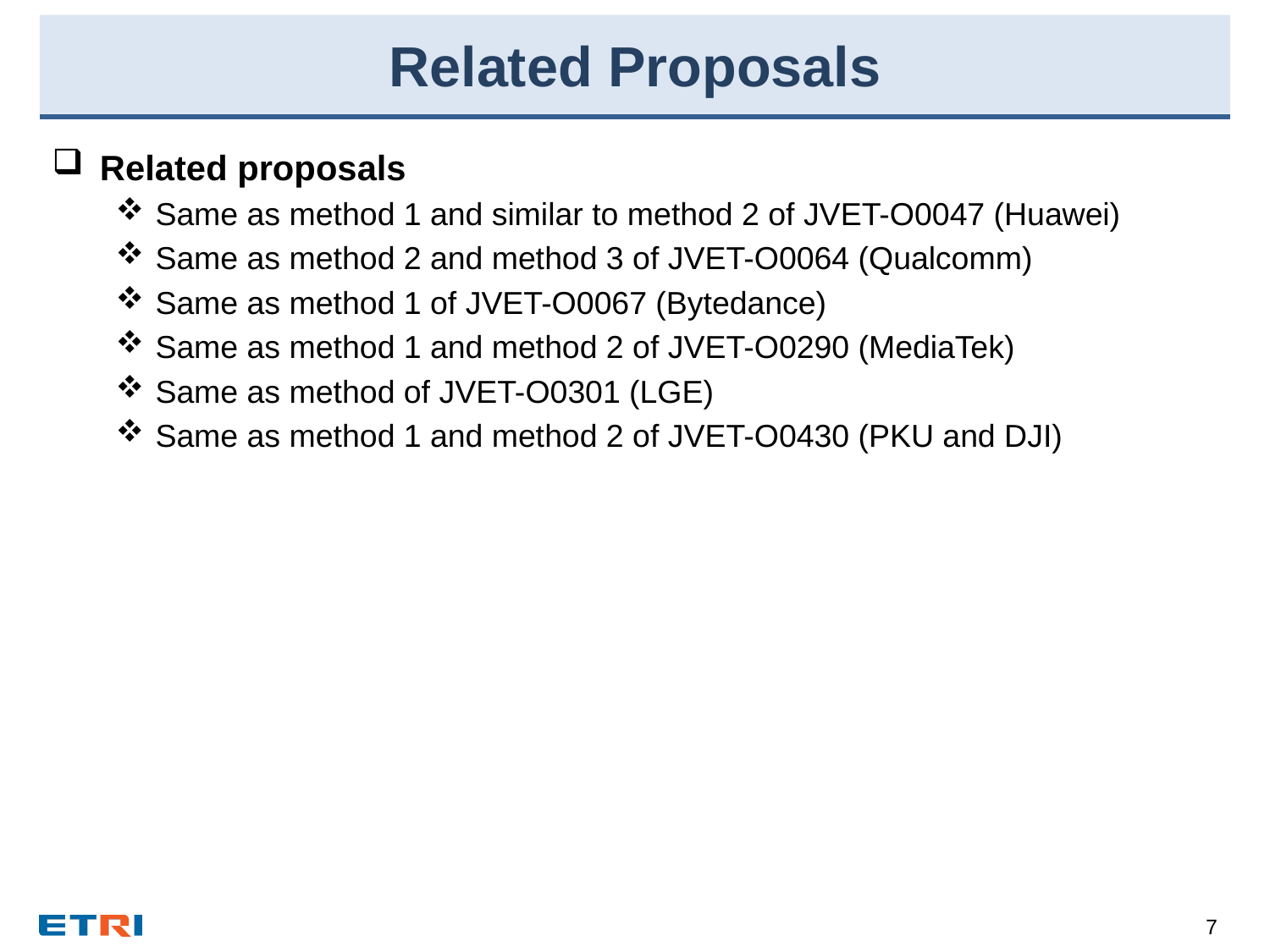

# Related Proposals
Related proposals
Same as method 1 and similar to method 2 of JVET-O0047 (Huawei)
Same as method 2 and method 3 of JVET-O0064 (Qualcomm)
Same as method 1 of JVET-O0067 (Bytedance)
Same as method 1 and method 2 of JVET-O0290 (MediaTek)
Same as method of JVET-O0301 (LGE)
Same as method 1 and method 2 of JVET-O0430 (PKU and DJI)

7